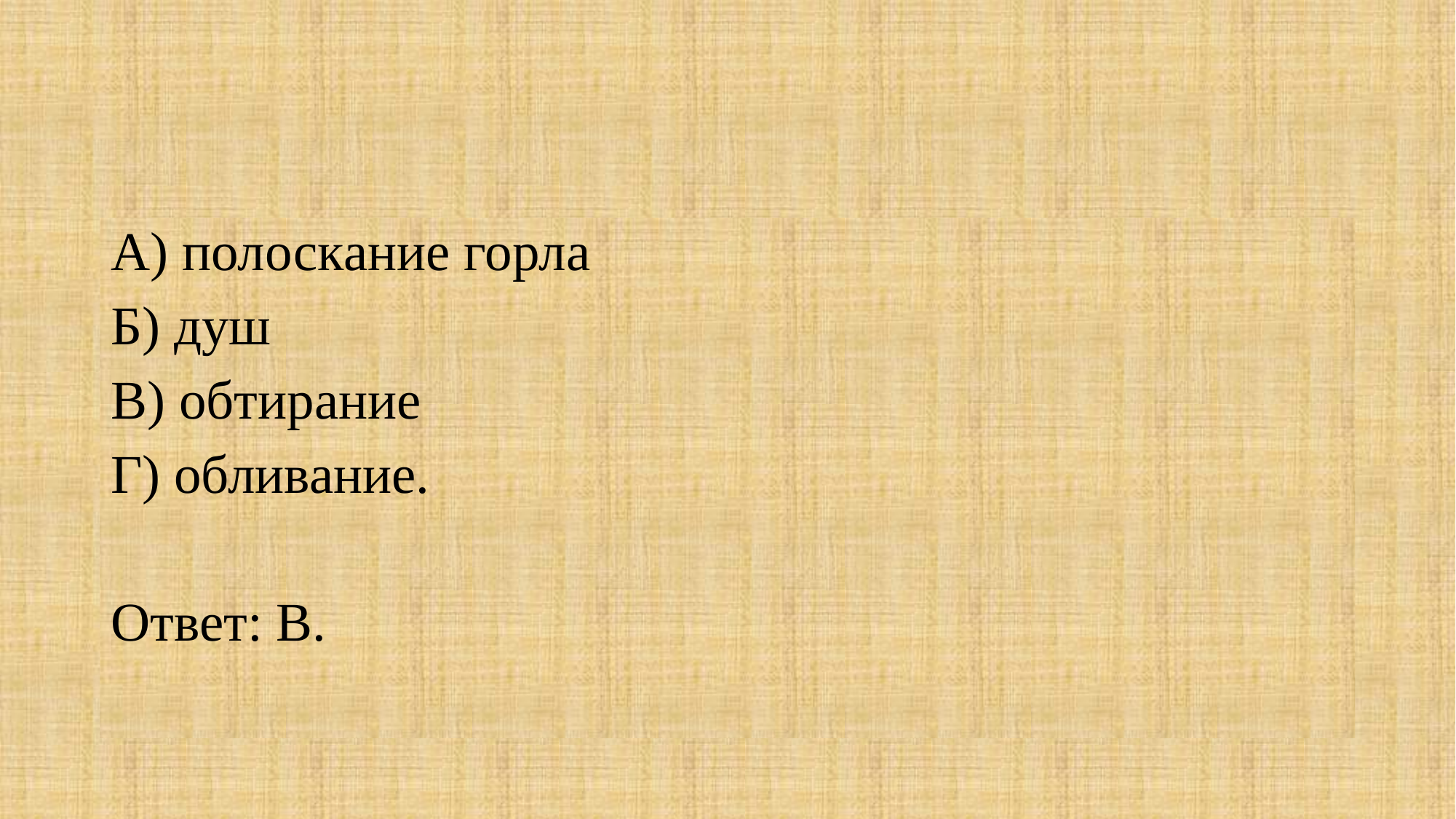

А) полоскание горла
Б) душ
В) обтирание
Г) обливание.

Ответ: В.